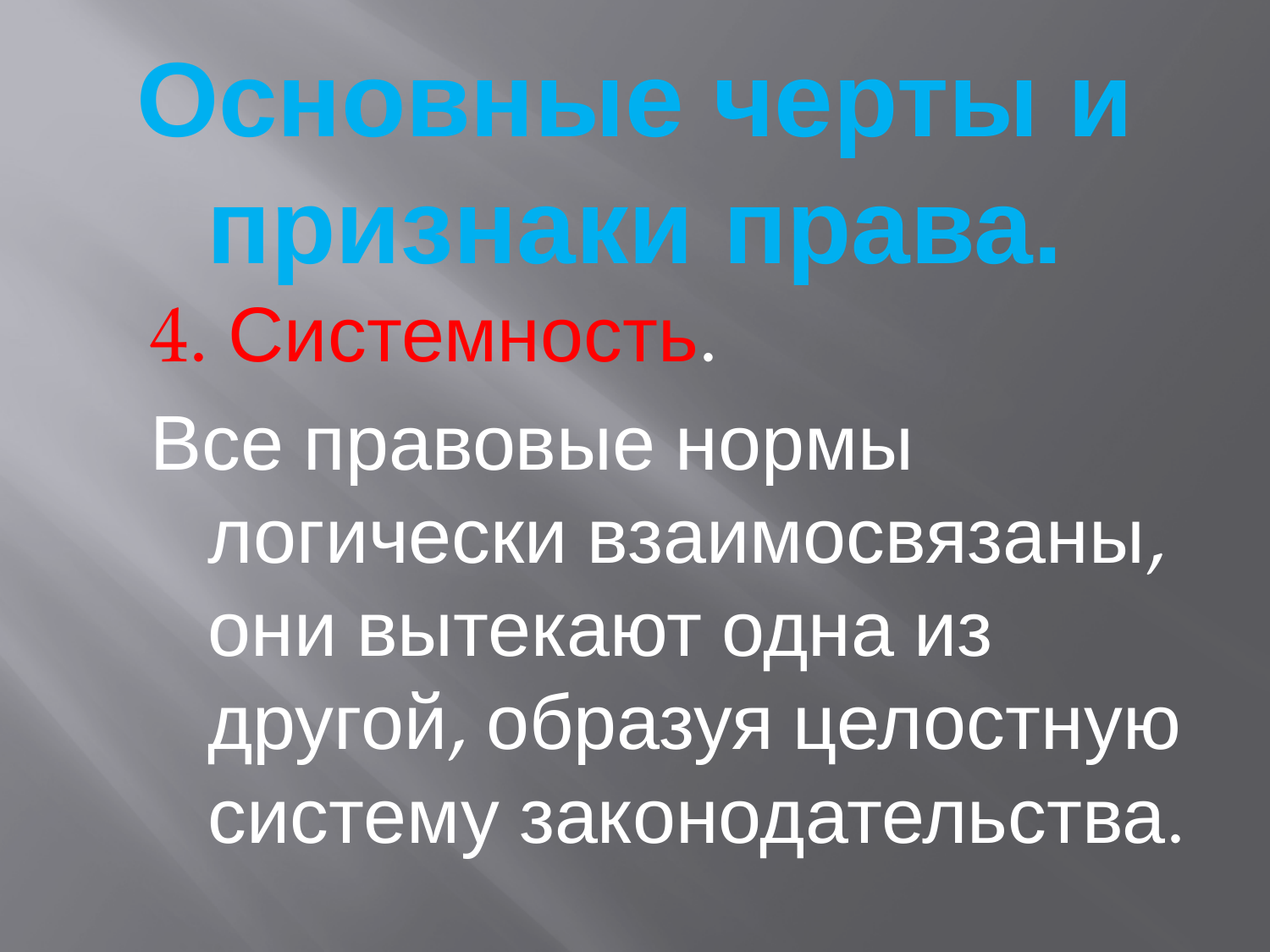

# Основные черты и признаки права.
4. Системность.
Все правовые нормы логически взаимосвязаны, они вытекают одна из другой, образуя целостную систему законодательства.